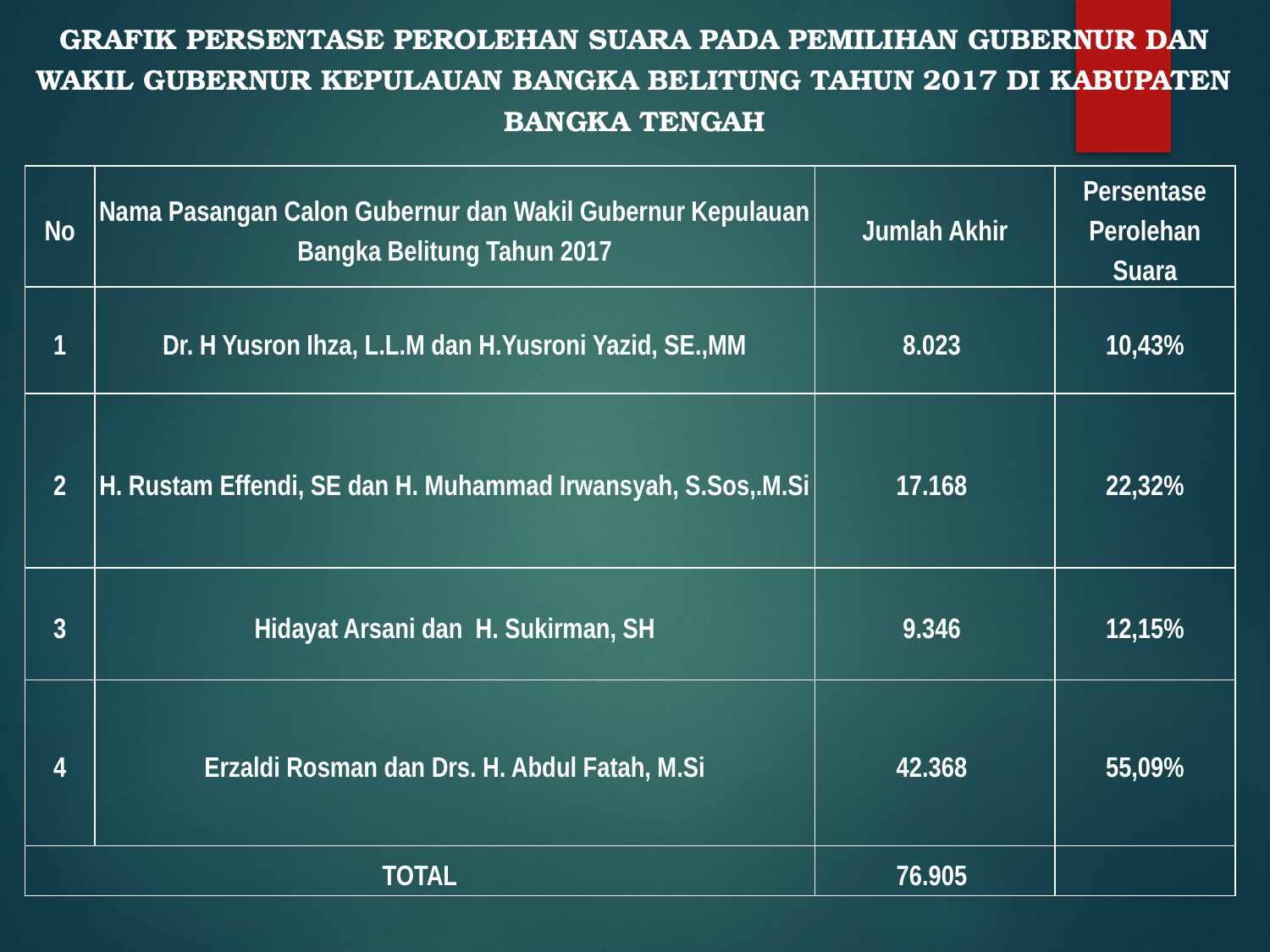

| GRAFIK PERSENTASE PEROLEHAN SUARA PADA PEMILIHAN GUBERNUR DAN WAKIL GUBERNUR KEPULAUAN BANGKA BELITUNG TAHUN 2017 DI KABUPATEN BANGKA TENGAH |
| --- |
| No | Nama Pasangan Calon Gubernur dan Wakil Gubernur Kepulauan Bangka Belitung Tahun 2017 | Jumlah Akhir | Persentase Perolehan Suara |
| --- | --- | --- | --- |
| 1 | Dr. H Yusron Ihza, L.L.M dan H.Yusroni Yazid, SE.,MM | 8.023 | 10,43% |
| 2 | H. Rustam Effendi, SE dan H. Muhammad Irwansyah, S.Sos,.M.Si | 17.168 | 22,32% |
| 3 | Hidayat Arsani dan H. Sukirman, SH | 9.346 | 12,15% |
| 4 | Erzaldi Rosman dan Drs. H. Abdul Fatah, M.Si | 42.368 | 55,09% |
| TOTAL |  | 76.905 |  |